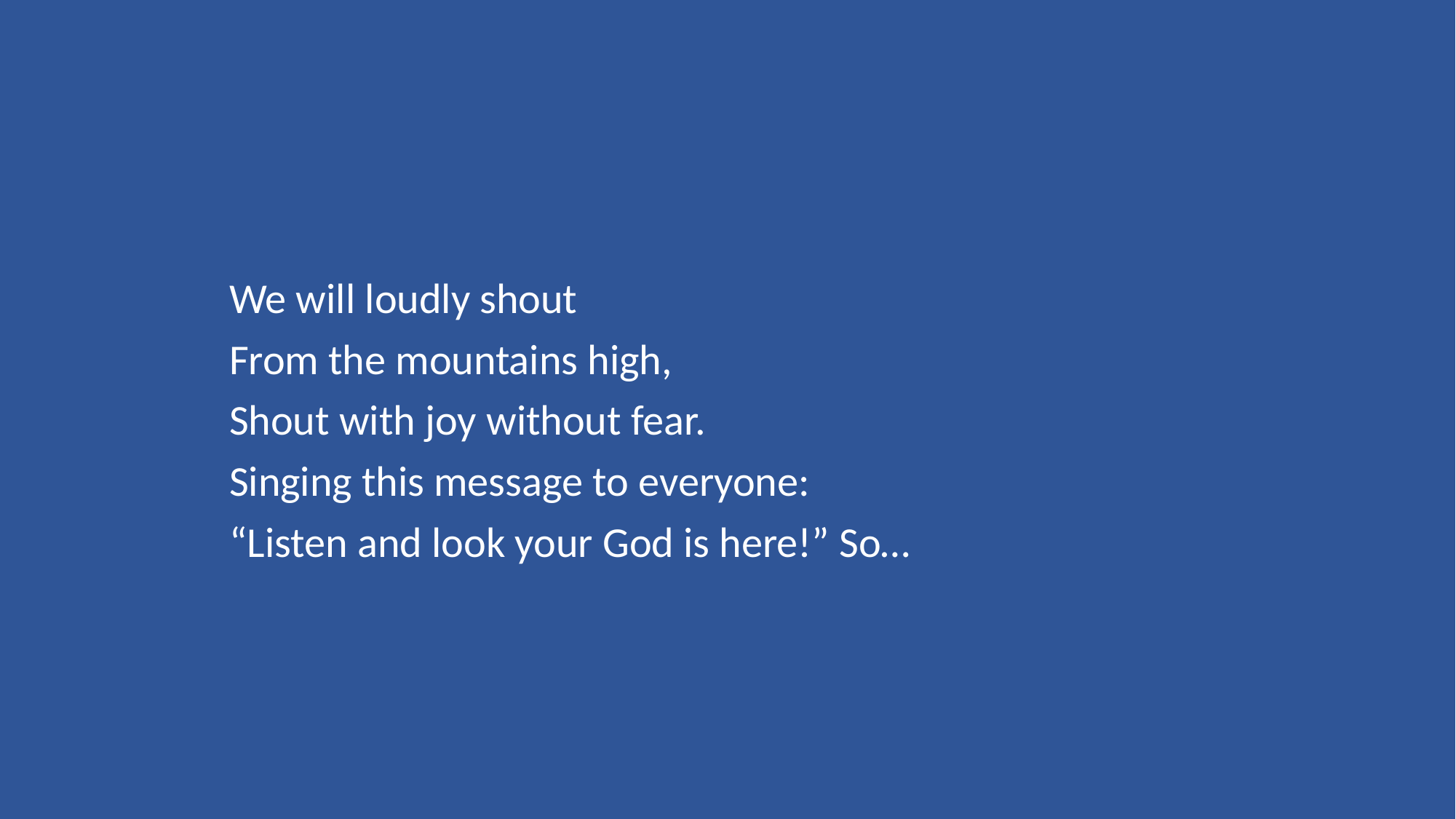

We will loudly shout
From the mountains high,
Shout with joy without fear.
Singing this message to everyone:
“Listen and look your God is here!” So…